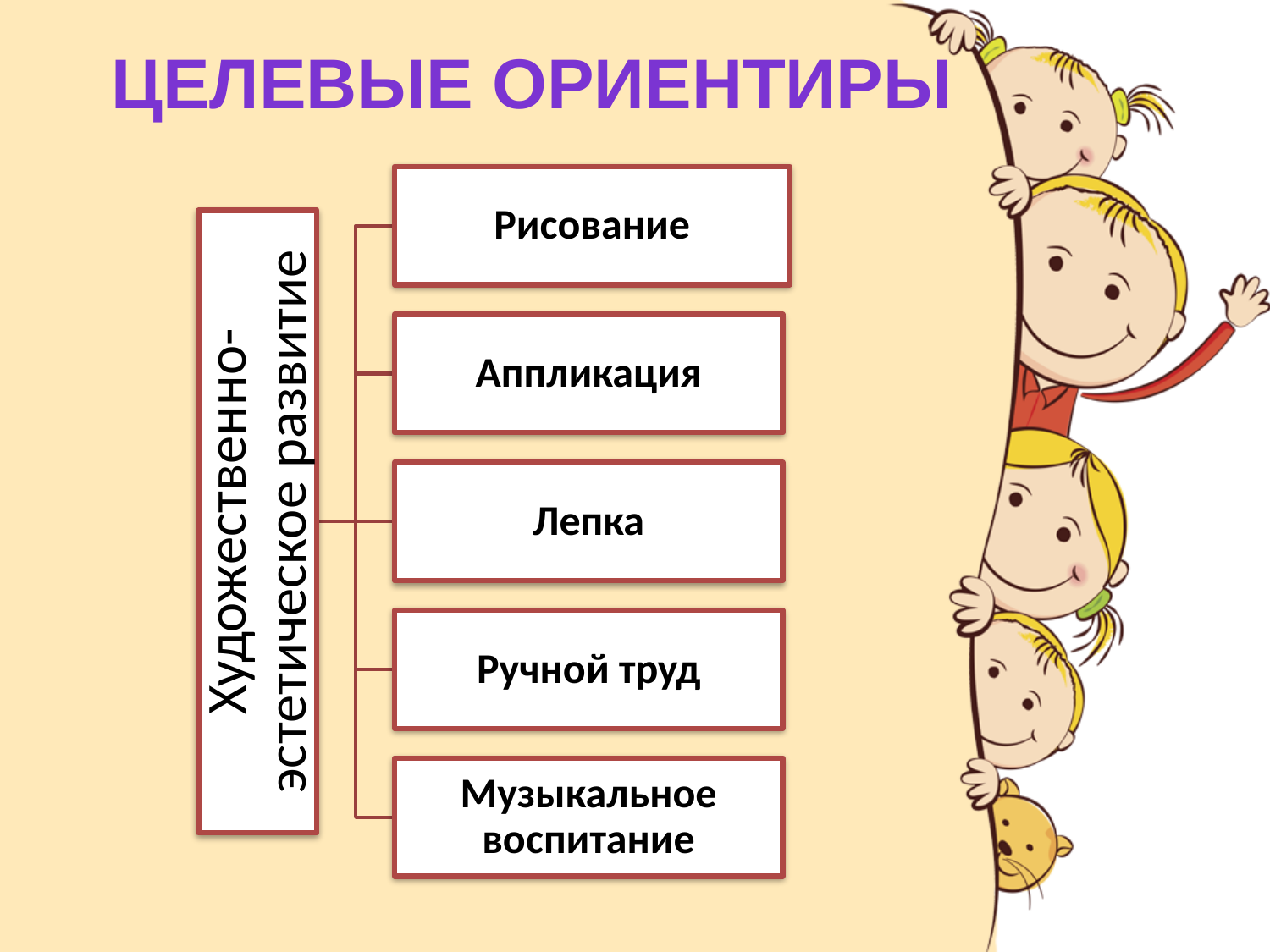

Целевые ориентиры

Художественно-эстетическое развитие
Рисование
Аппликация
Лепка
Ручной труд
Музыкальное воспитание